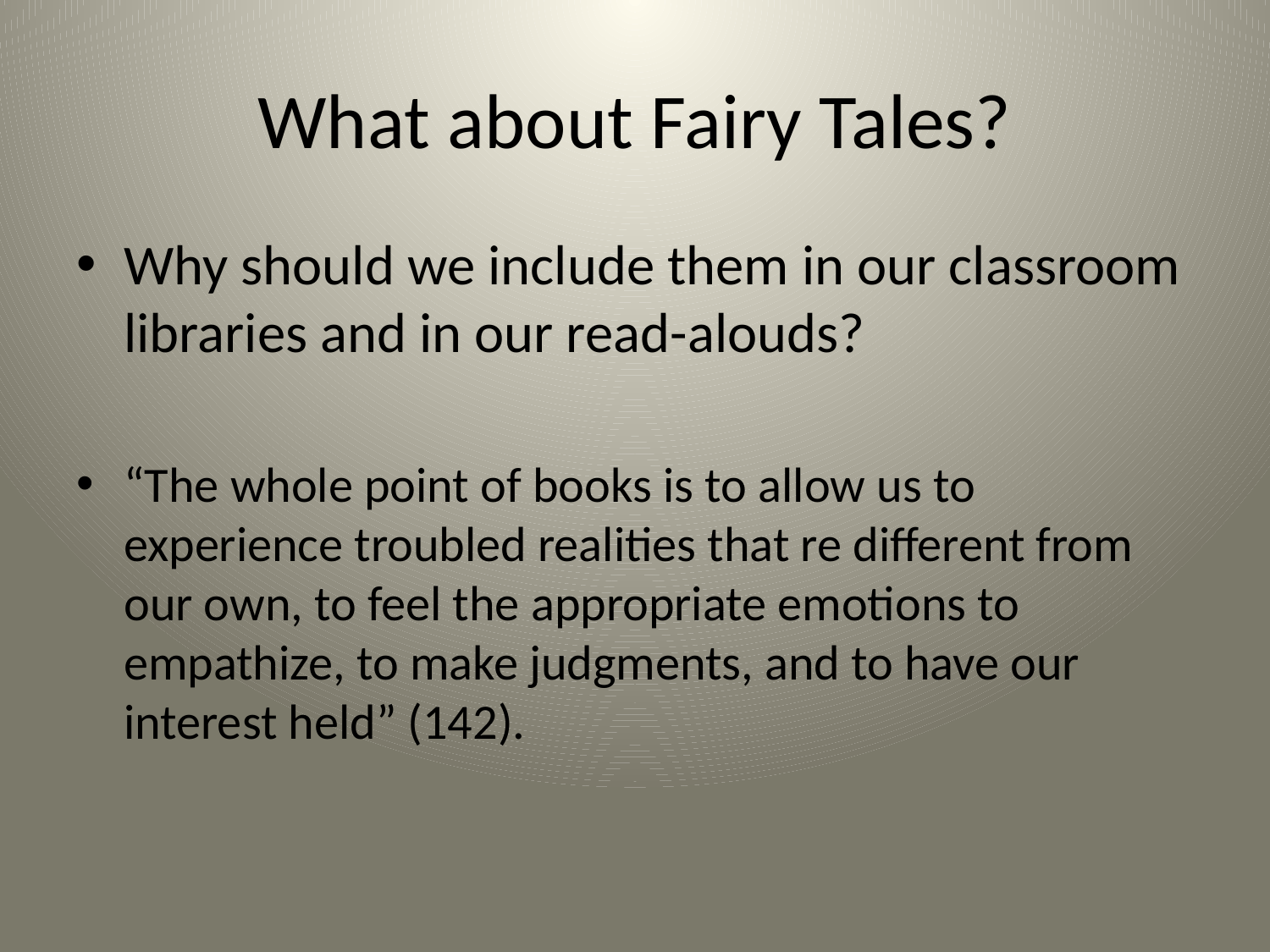

# What about Fairy Tales?
Why should we include them in our classroom libraries and in our read-alouds?

“The whole point of books is to allow us to experience troubled realities that re different from our own, to feel the appropriate emotions to empathize, to make judgments, and to have our interest held” (142).